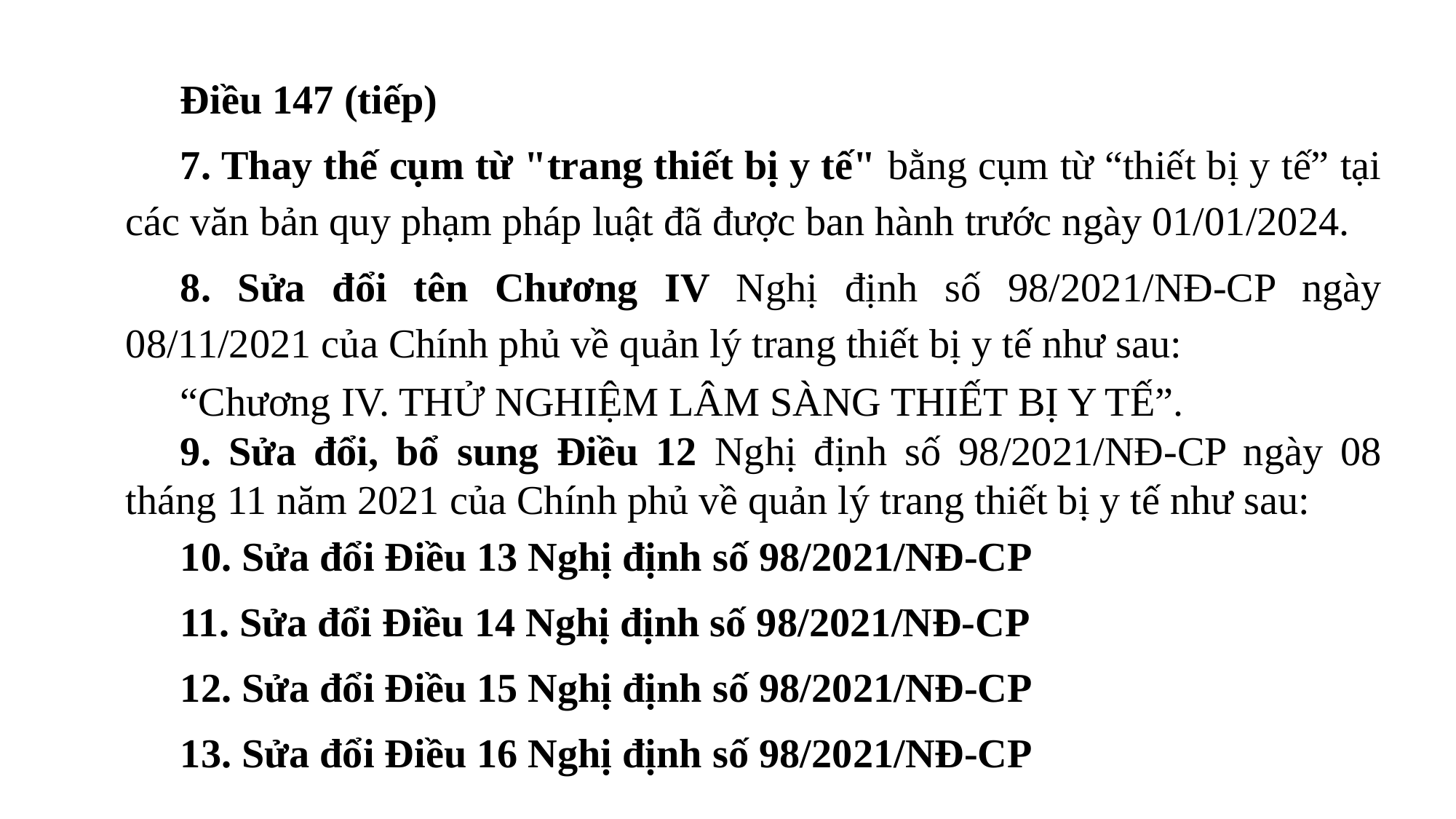

Điều 147 (tiếp)
7. Thay thế cụm từ "trang thiết bị y tế" bằng cụm từ “thiết bị y tế” tại các văn bản quy phạm pháp luật đã được ban hành trước ngày 01/01/2024.
8. Sửa đổi tên Chương IV Nghị định số 98/2021/NĐ-CP ngày 08/11/2021 của Chính phủ về quản lý trang thiết bị y tế như sau:
“Chương IV. THỬ NGHIỆM LÂM SÀNG THIẾT BỊ Y TẾ”.
9. Sửa đổi, bổ sung Điều 12 Nghị định số 98/2021/NĐ-CP ngày 08 tháng 11 năm 2021 của Chính phủ về quản lý trang thiết bị y tế như sau:
10. Sửa đổi Điều 13 Nghị định số 98/2021/NĐ-CP
11. Sửa đổi Điều 14 Nghị định số 98/2021/NĐ-CP
12. Sửa đổi Điều 15 Nghị định số 98/2021/NĐ-CP
13. Sửa đổi Điều 16 Nghị định số 98/2021/NĐ-CP